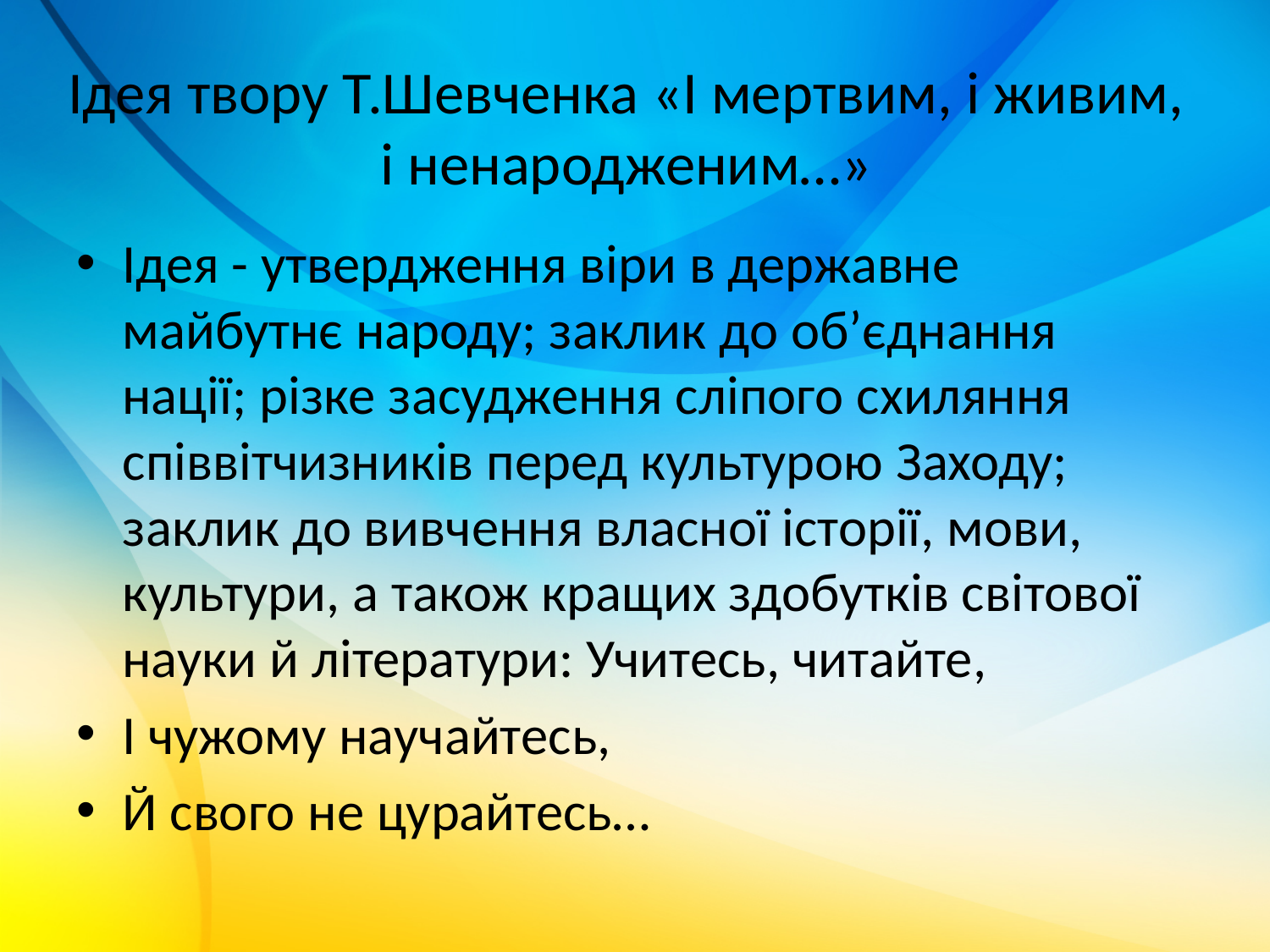

# Ідея твору Т.Шевченка «І мертвим, і живим, і ненародженим…»
Ідея - утвердження віри в державне майбутнє народу; заклик до об’єднання нації; різке засудження сліпого схиляння співвітчизників перед культурою Заходу; заклик до вивчення власної історії, мови, культури, а також кращих здобутків світової науки й літератури: Учитесь, читайте,
І чужому научайтесь,
Й свого не цурайтесь…